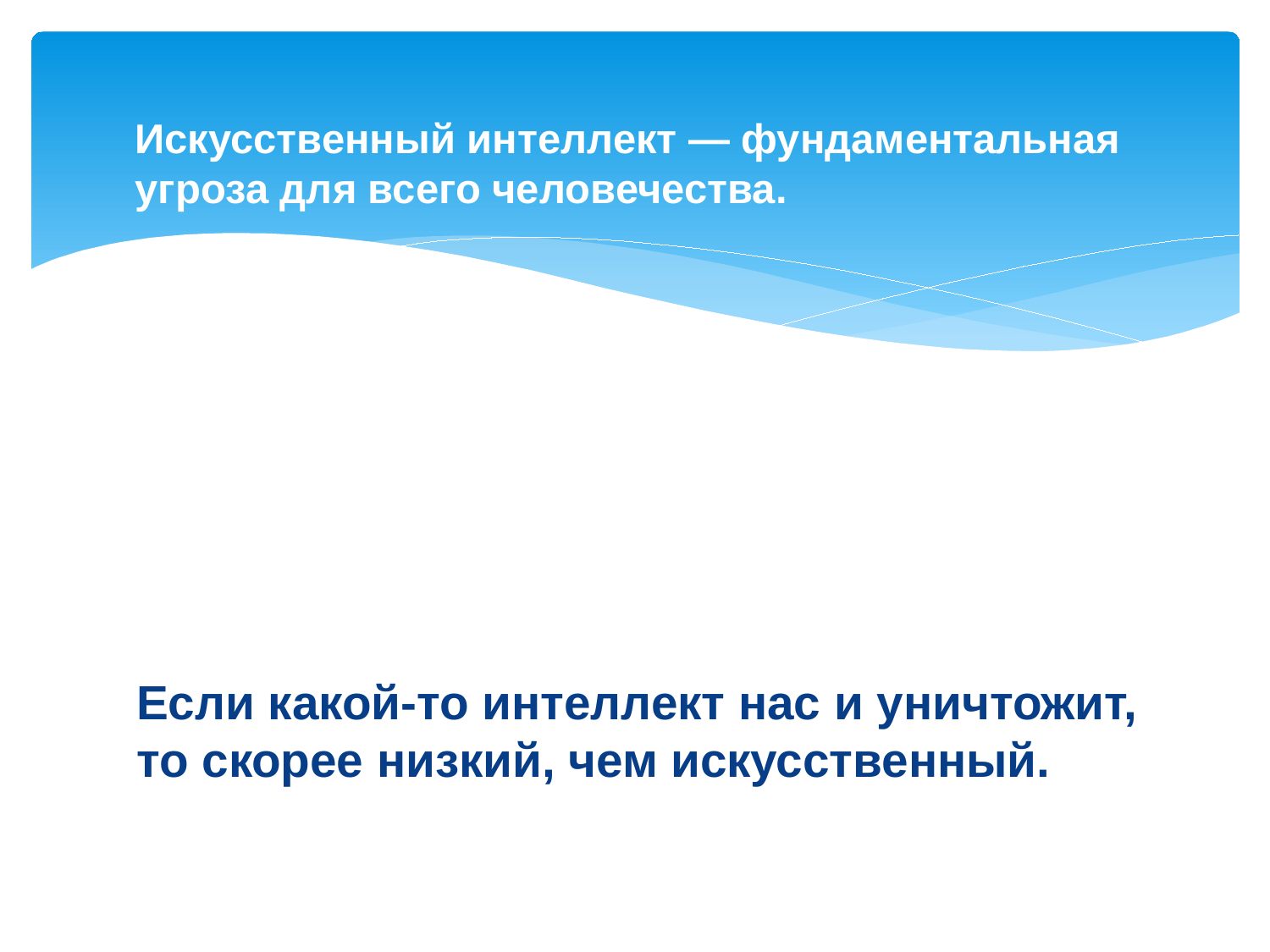

Искусственный интеллект — фундаментальная угроза для всего человечества.
Если какой-то интеллект нас и уничтожит, то скорее низкий, чем искусственный.